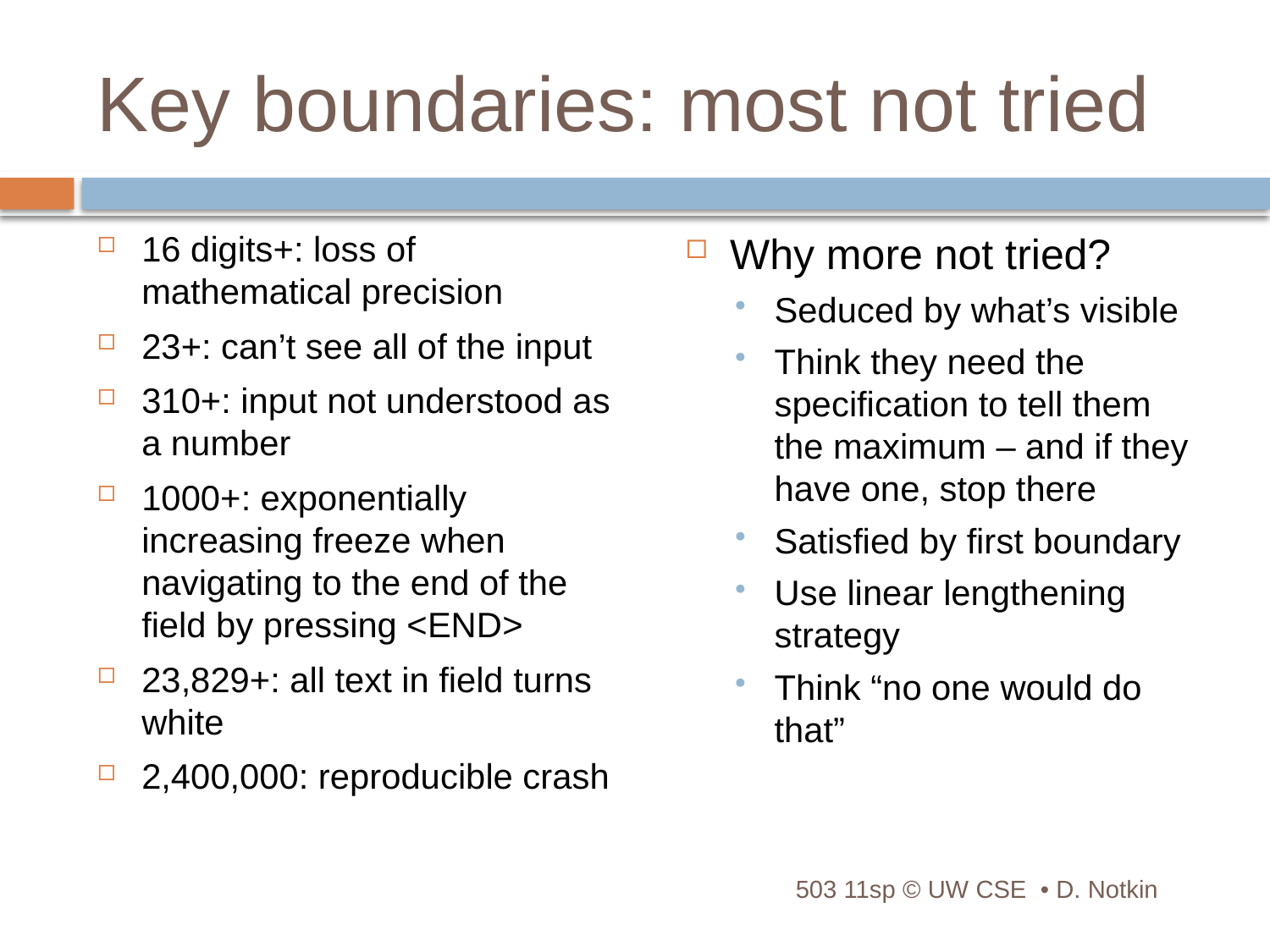

# Key boundaries: most not tried
16 digits+: loss of mathematical precision
23+: can’t see all of the input
310+: input not understood as a number
1000+: exponentially increasing freeze when navigating to the end of the field by pressing <END>
23,829+: all text in field turns white
2,400,000: reproducible crash
Why more not tried?
Seduced by what’s visible
Think they need the specification to tell them the maximum – and if they have one, stop there
Satisfied by first boundary
Use linear lengthening strategy
Think “no one would do that”
503 11sp © UW CSE  • D. Notkin
5